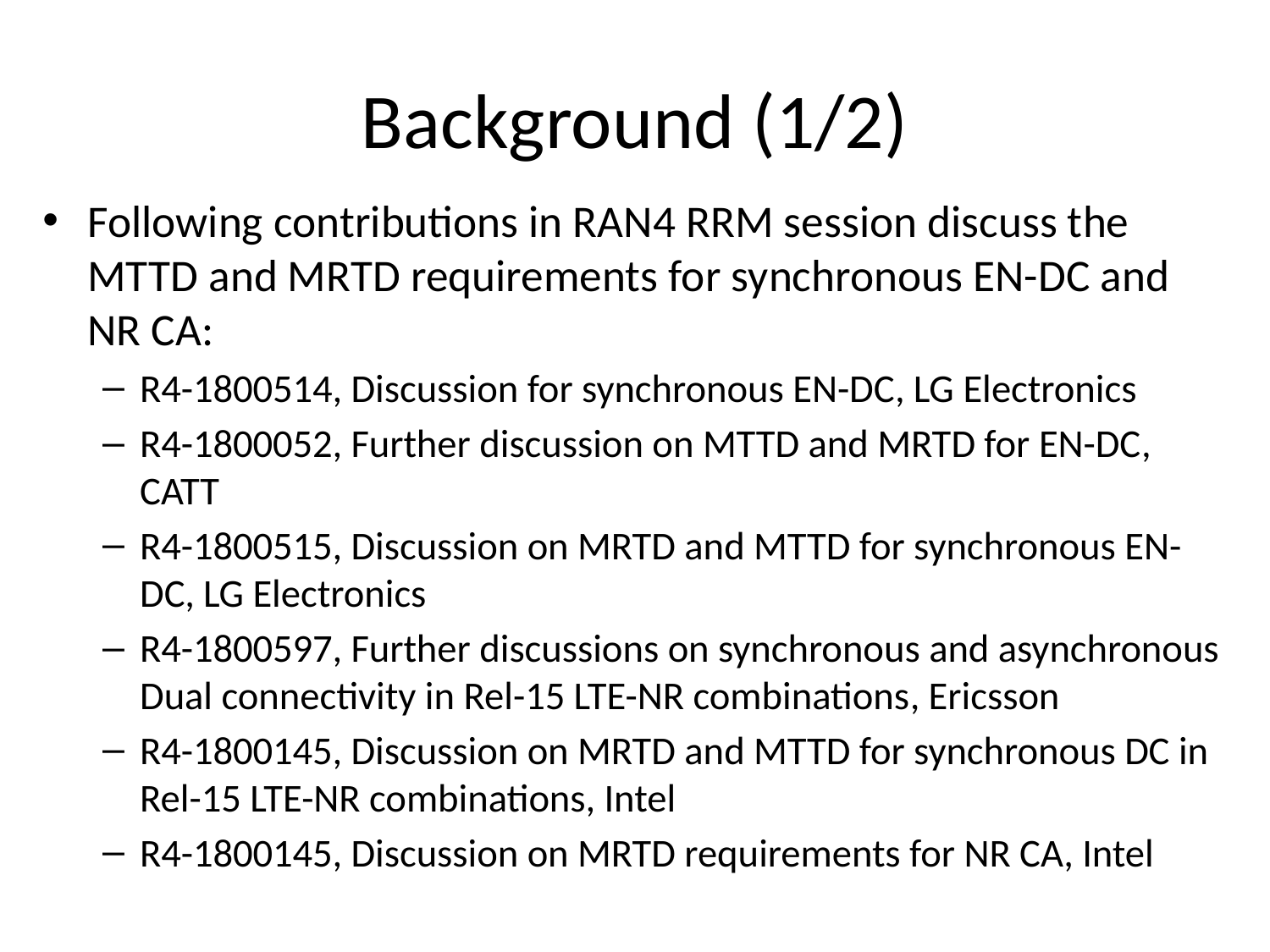

# Background (1/2)
Following contributions in RAN4 RRM session discuss the MTTD and MRTD requirements for synchronous EN-DC and NR CA:
R4-1800514, Discussion for synchronous EN-DC, LG Electronics
R4-1800052, Further discussion on MTTD and MRTD for EN-DC, CATT
R4-1800515, Discussion on MRTD and MTTD for synchronous EN-DC, LG Electronics
R4-1800597, Further discussions on synchronous and asynchronous Dual connectivity in Rel-15 LTE-NR combinations, Ericsson
R4-1800145, Discussion on MRTD and MTTD for synchronous DC in Rel-15 LTE-NR combinations, Intel
R4-1800145, Discussion on MRTD requirements for NR CA, Intel